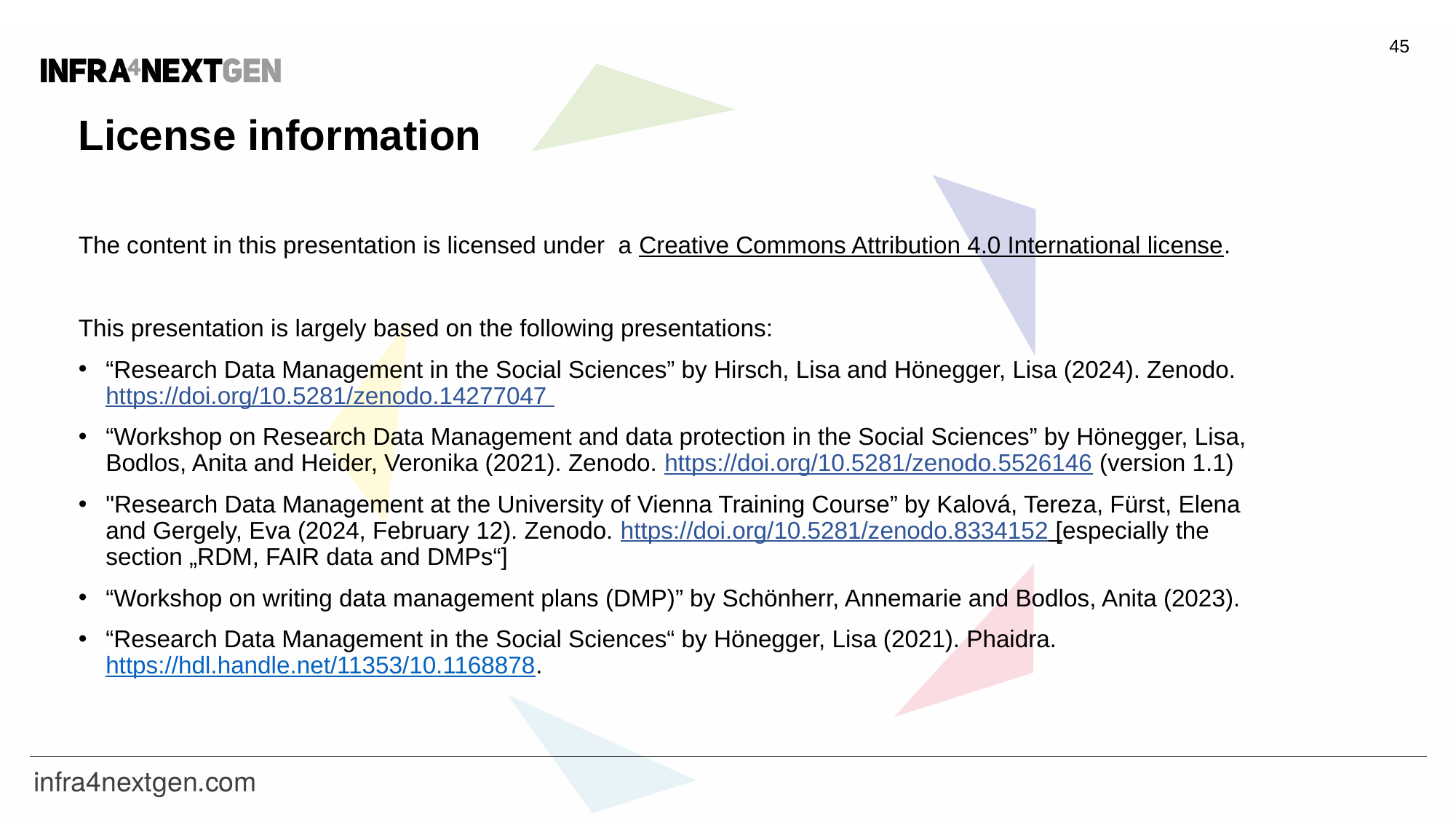

45
# License information
The content in this presentation is licensed under  a Creative Commons Attribution 4.0 International license.

This presentation is largely based on the following presentations:
“Research Data Management in the Social Sciences” by Hirsch, Lisa and Hönegger, Lisa (2024). Zenodo. https://doi.org/10.5281/zenodo.14277047
“Workshop on Research Data Management and data protection in the Social Sciences” by Hönegger, Lisa, Bodlos, Anita and Heider, Veronika (2021). Zenodo. https://doi.org/10.5281/zenodo.5526146 (version 1.1)
"Research Data Management at the University of Vienna Training Course” by Kalová, Tereza, Fürst, Elena and Gergely, Eva (2024, February 12). Zenodo. https://doi.org/10.5281/zenodo.8334152 [especially the section „RDM, FAIR data and DMPs“]
“Workshop on writing data management plans (DMP)” by Schönherr, Annemarie and Bodlos, Anita (2023).
“Research Data Management in the Social Sciences“ by Hönegger, Lisa (2021). Phaidra. https://hdl.handle.net/11353/10.1168878.

infra4nextgen.com